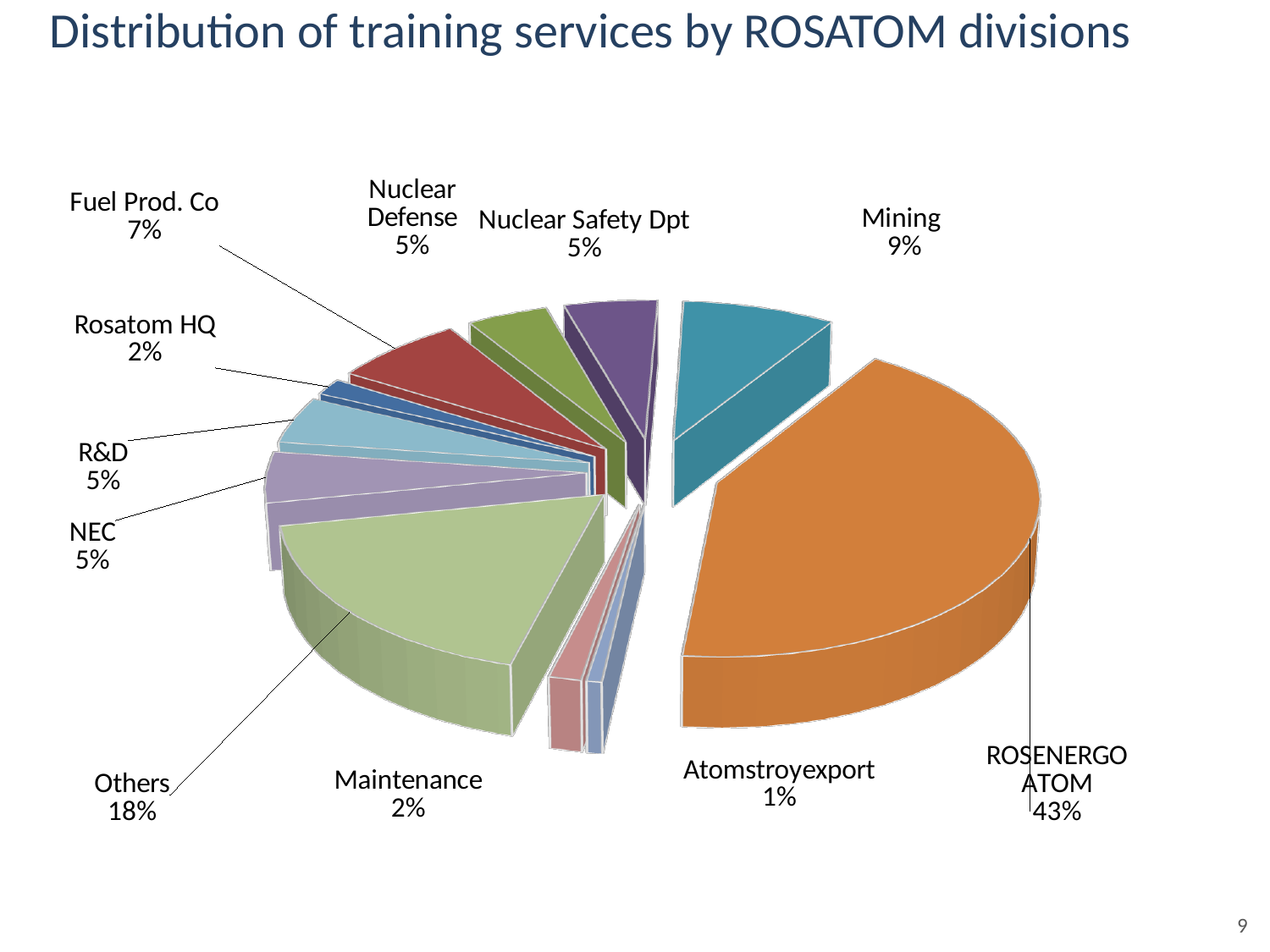

# Distribution of training services by ROSATOM divisions

[unsupported chart]

9
© ROSATOM-CICE&T